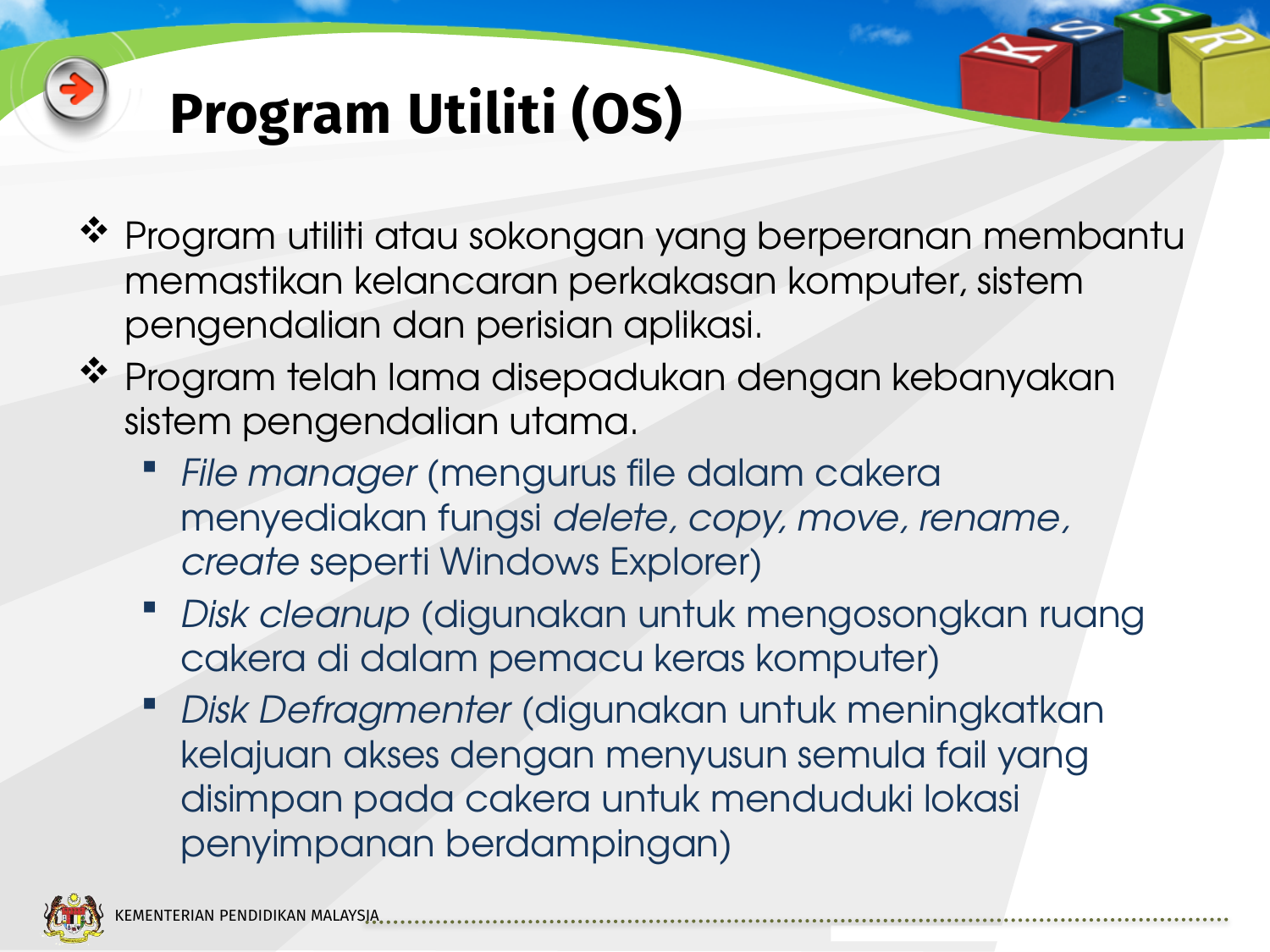

# Program Utiliti (OS)
Program utiliti atau sokongan yang berperanan membantu memastikan kelancaran perkakasan komputer, sistem pengendalian dan perisian aplikasi.
Program telah lama disepadukan dengan kebanyakan sistem pengendalian utama.
File manager (mengurus file dalam cakera menyediakan fungsi delete, copy, move, rename, create seperti Windows Explorer)
Disk cleanup (digunakan untuk mengosongkan ruang cakera di dalam pemacu keras komputer)
Disk Defragmenter (digunakan untuk meningkatkan kelajuan akses dengan menyusun semula fail yang disimpan pada cakera untuk menduduki lokasi penyimpanan berdampingan)